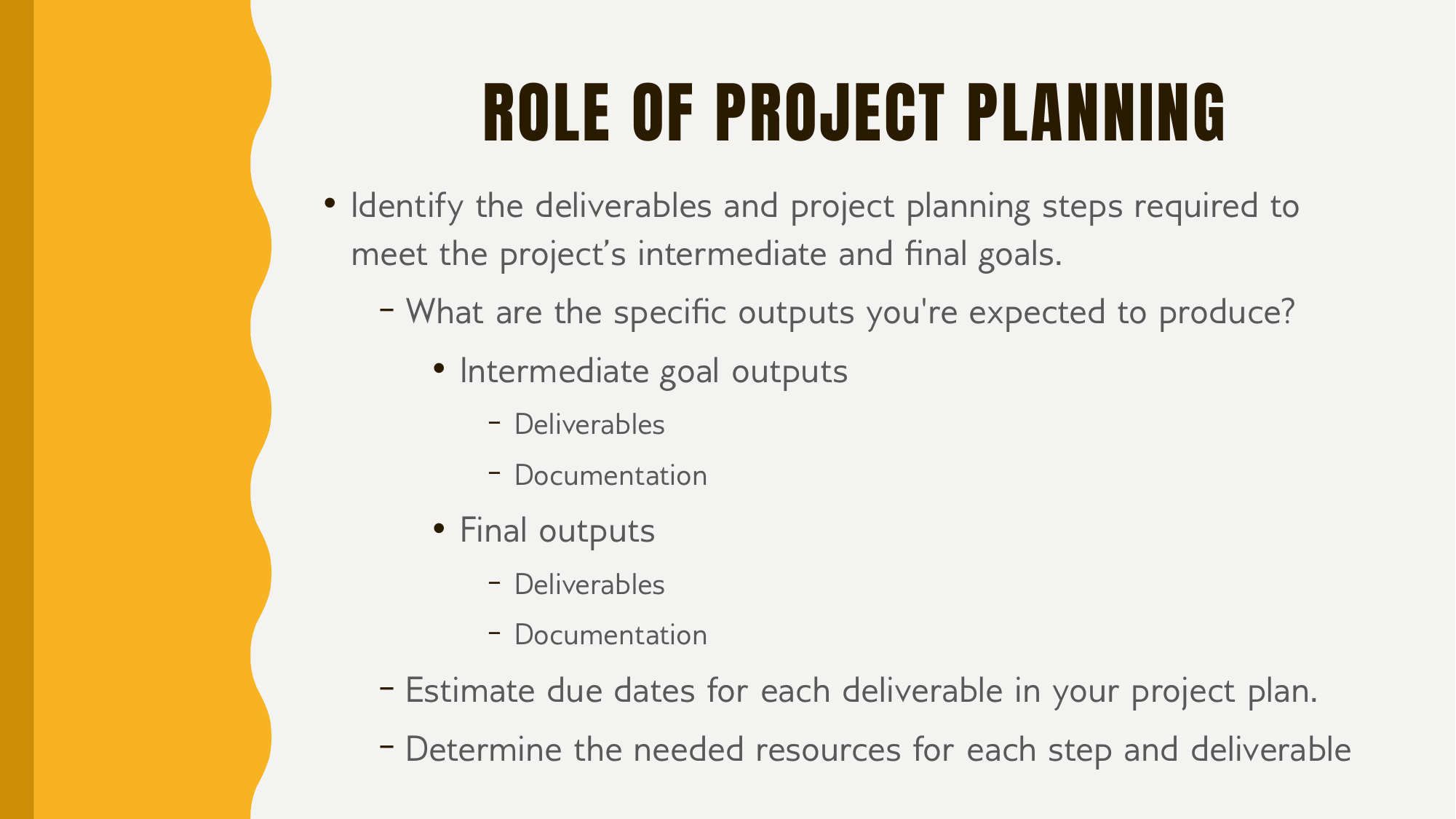

# Role of Project Planning
Identify the deliverables and project planning steps required to meet the project’s intermediate and final goals.
What are the specific outputs you're expected to produce?
Intermediate goal outputs
Deliverables
Documentation
Final outputs
Deliverables
Documentation
Estimate due dates for each deliverable in your project plan.
Determine the needed resources for each step and deliverable